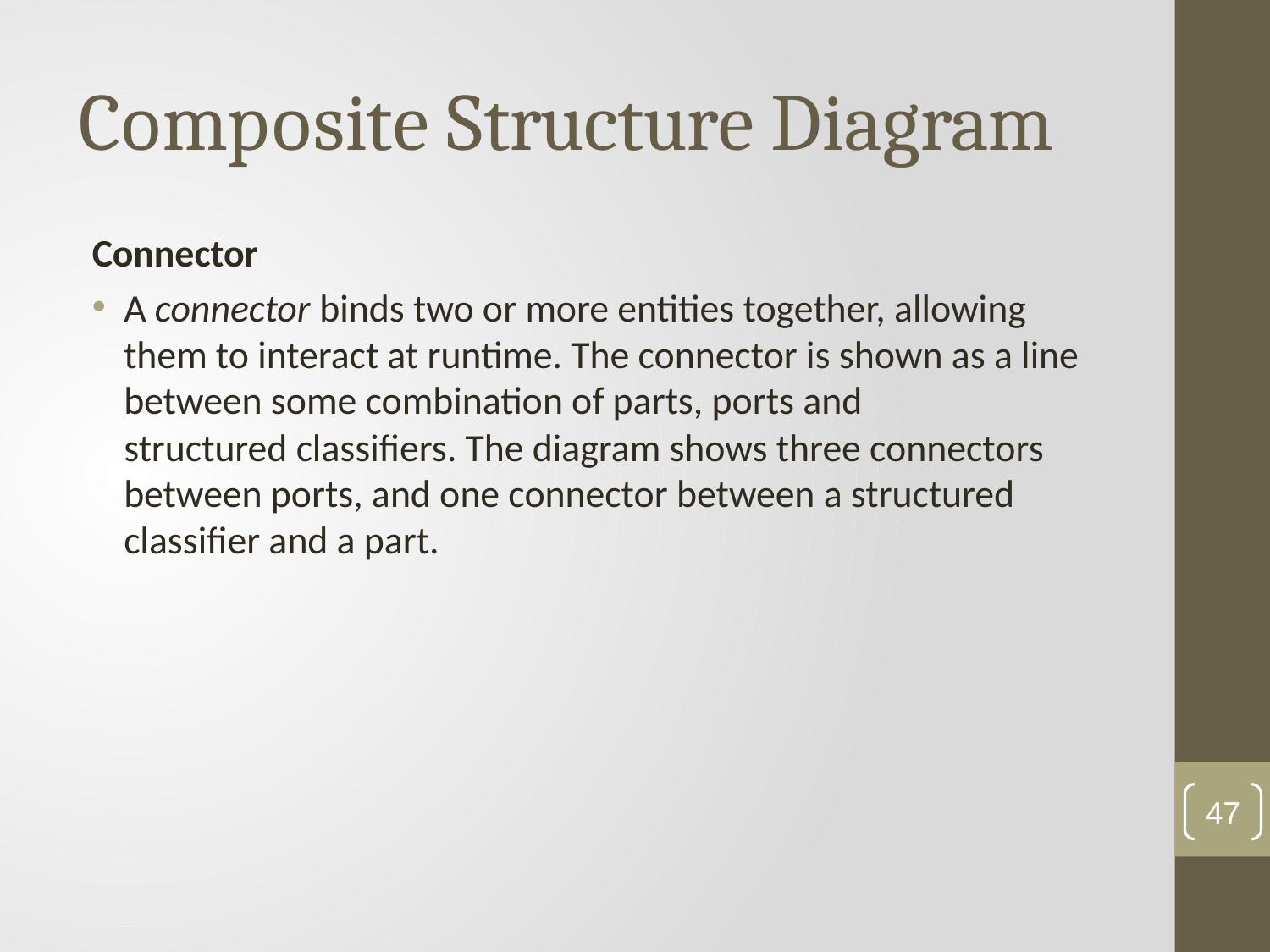

# Composite Structure Diagram
Connector
A connector binds two or more entities together, allowing them to interact at runtime. The connector is shown as a line between some combination of parts, ports and structured classifiers. The diagram shows three connectors between ports, and one connector between a structured classifier and a part.
47